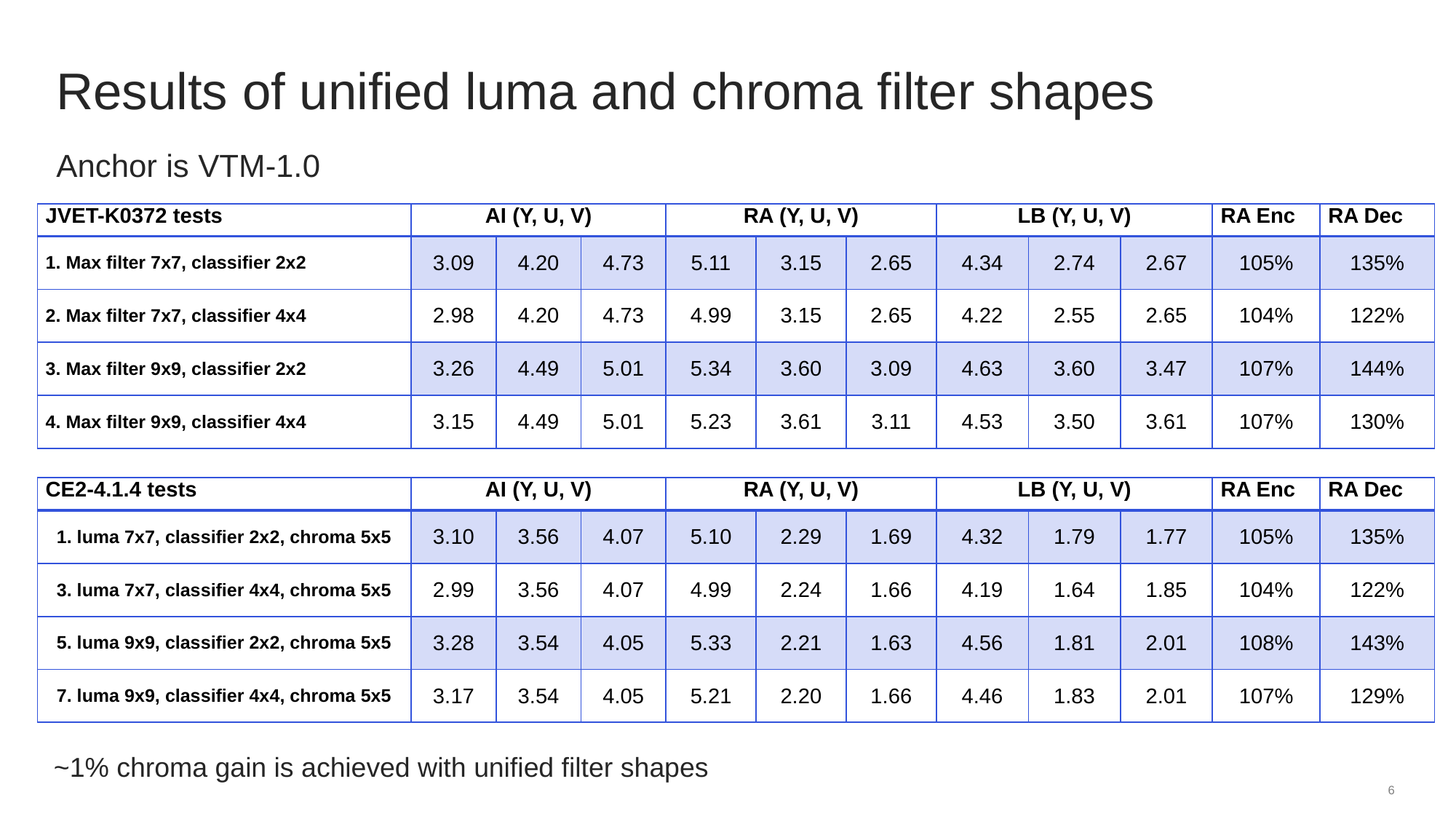

# Results of unified luma and chroma filter shapes
Anchor is VTM-1.0
| JVET-K0372 tests | AI (Y, U, V) |  |  | RA (Y, U, V) |  |  | LB (Y, U, V) |  |  | RA Enc | RA Dec |
| --- | --- | --- | --- | --- | --- | --- | --- | --- | --- | --- | --- |
| 1. Max filter 7x7, classifier 2x2 | 3.09 | 4.20 | 4.73 | 5.11 | 3.15 | 2.65 | 4.34 | 2.74 | 2.67 | 105% | 135% |
| 2. Max filter 7x7, classifier 4x4 | 2.98 | 4.20 | 4.73 | 4.99 | 3.15 | 2.65 | 4.22 | 2.55 | 2.65 | 104% | 122% |
| 3. Max filter 9x9, classifier 2x2 | 3.26 | 4.49 | 5.01 | 5.34 | 3.60 | 3.09 | 4.63 | 3.60 | 3.47 | 107% | 144% |
| 4. Max filter 9x9, classifier 4x4 | 3.15 | 4.49 | 5.01 | 5.23 | 3.61 | 3.11 | 4.53 | 3.50 | 3.61 | 107% | 130% |
| CE2-4.1.4 tests | AI (Y, U, V) |  |  | RA (Y, U, V) |  |  | LB (Y, U, V) |  |  | RA Enc | RA Dec |
| --- | --- | --- | --- | --- | --- | --- | --- | --- | --- | --- | --- |
| 1. luma 7x7, classifier 2x2, chroma 5x5 | 3.10 | 3.56 | 4.07 | 5.10 | 2.29 | 1.69 | 4.32 | 1.79 | 1.77 | 105% | 135% |
| 3. luma 7x7, classifier 4x4, chroma 5x5 | 2.99 | 3.56 | 4.07 | 4.99 | 2.24 | 1.66 | 4.19 | 1.64 | 1.85 | 104% | 122% |
| 5. luma 9x9, classifier 2x2, chroma 5x5 | 3.28 | 3.54 | 4.05 | 5.33 | 2.21 | 1.63 | 4.56 | 1.81 | 2.01 | 108% | 143% |
| 7. luma 9x9, classifier 4x4, chroma 5x5 | 3.17 | 3.54 | 4.05 | 5.21 | 2.20 | 1.66 | 4.46 | 1.83 | 2.01 | 107% | 129% |
~1% chroma gain is achieved with unified filter shapes